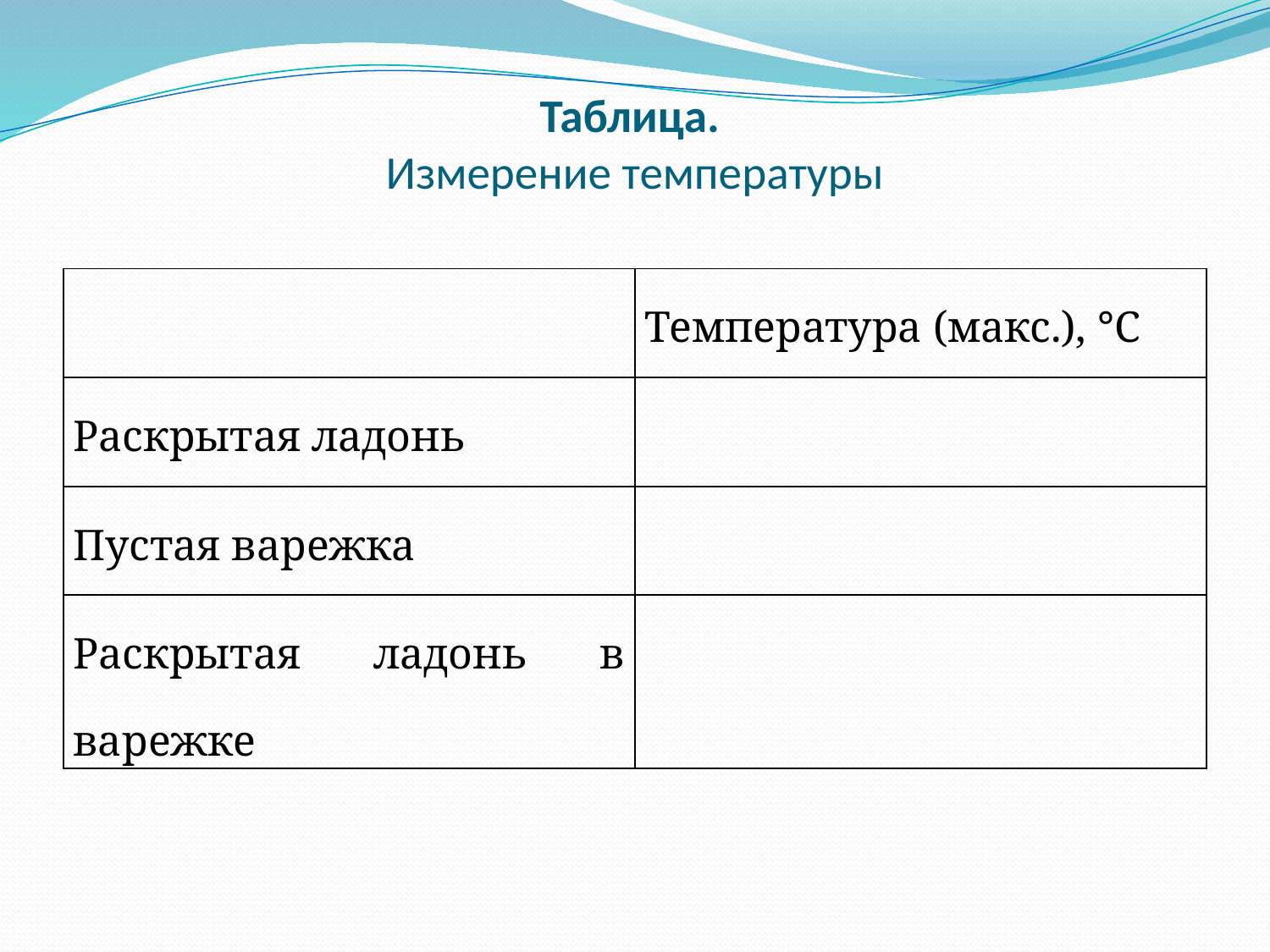

# Таблица. Измерение температуры
|  | Температура (макс.), °С |
| --- | --- |
| Раскрытая ладонь |  |
| Пустая варежка |  |
| Раскрытая ладонь в варежке |  |